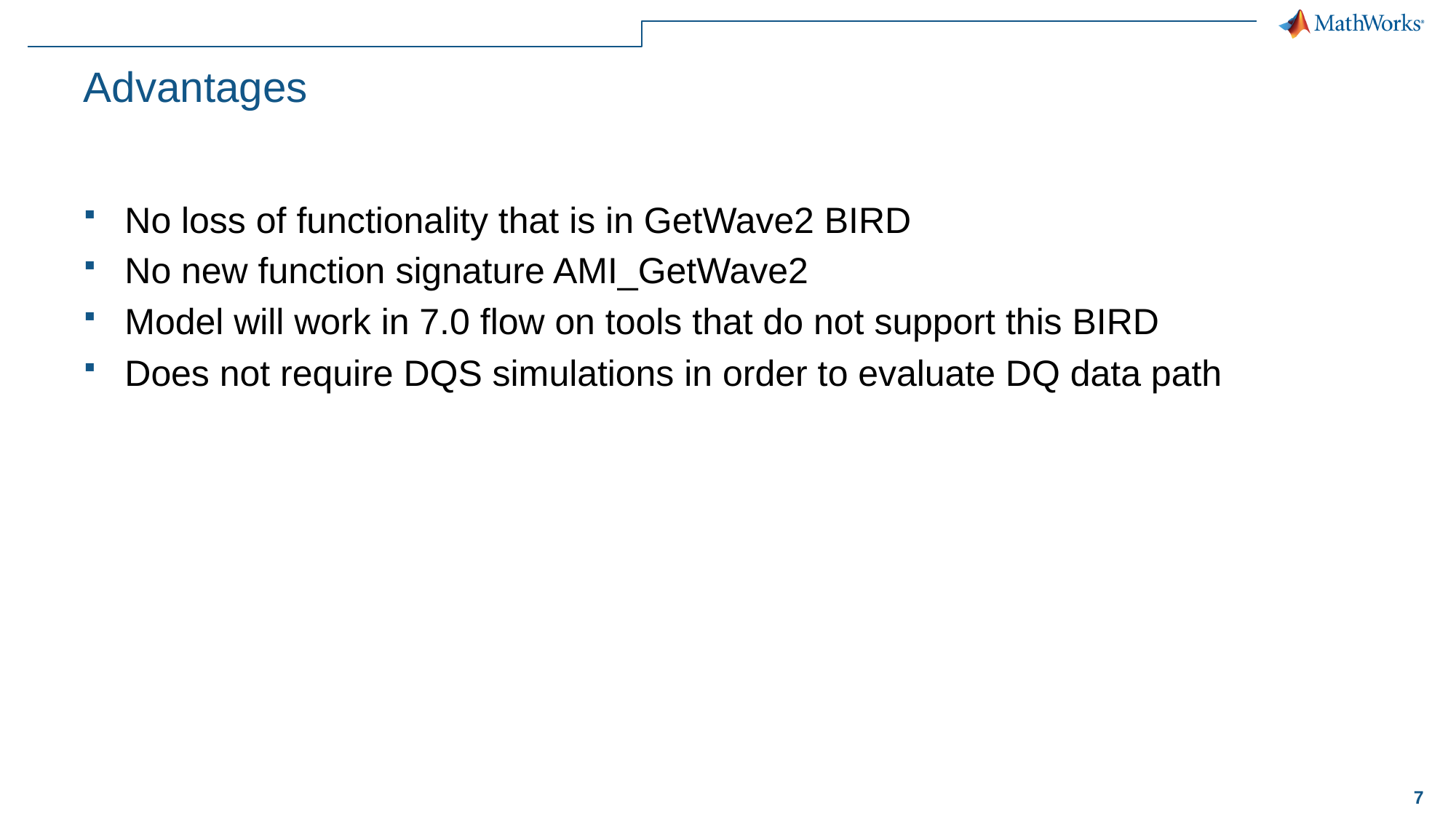

# Advantages
No loss of functionality that is in GetWave2 BIRD
No new function signature AMI_GetWave2
Model will work in 7.0 flow on tools that do not support this BIRD
Does not require DQS simulations in order to evaluate DQ data path